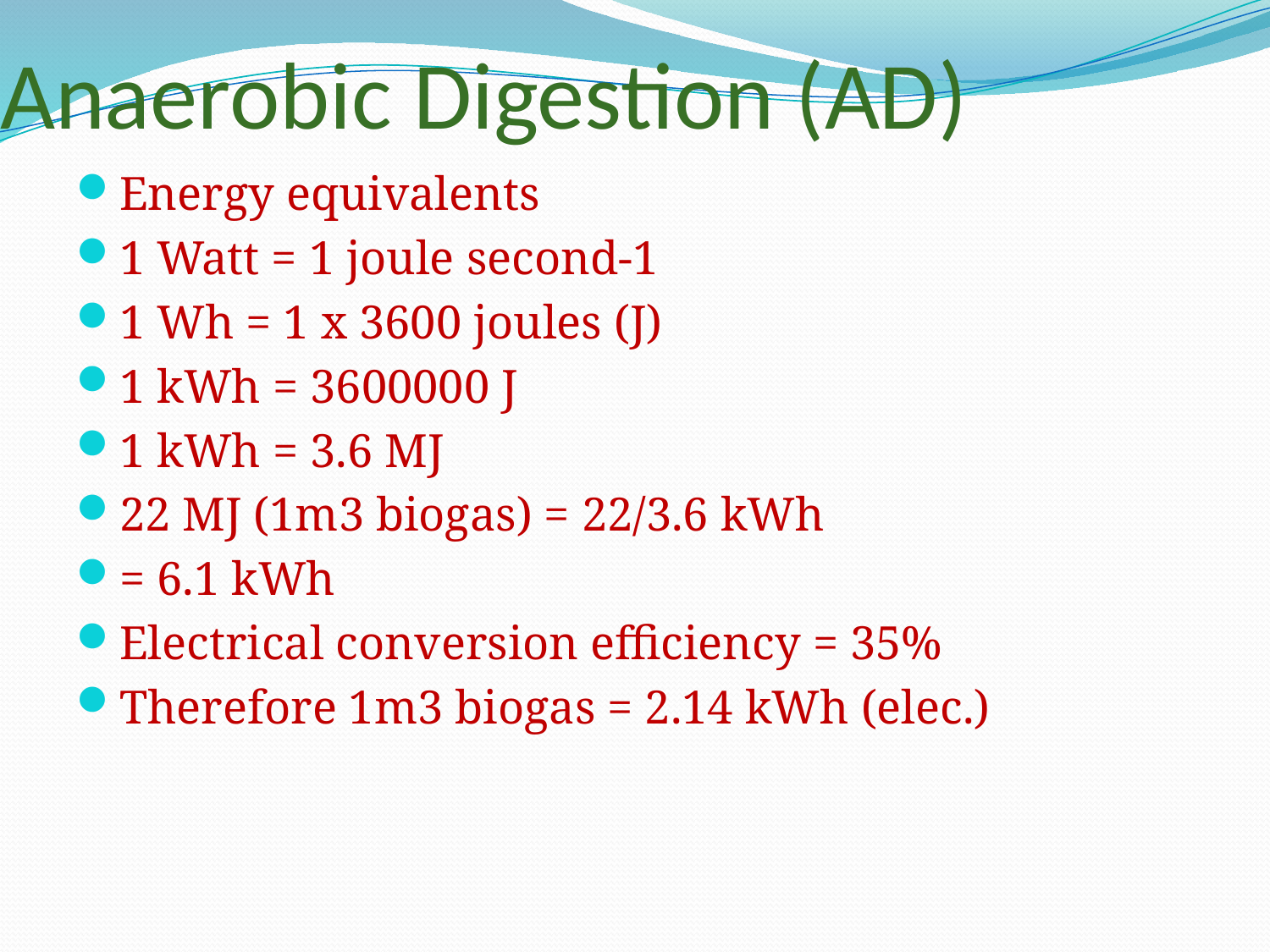

# Anaerobic Digestion (AD)
Energy equivalents
1 Watt = 1 joule second-1
1 Wh = 1 x 3600 joules (J)
1 kWh = 3600000 J
1 kWh = 3.6 MJ
22 MJ (1m3 biogas) = 22/3.6 kWh
= 6.1 kWh
Electrical conversion efficiency = 35%
Therefore 1m3 biogas = 2.14 kWh (elec.)